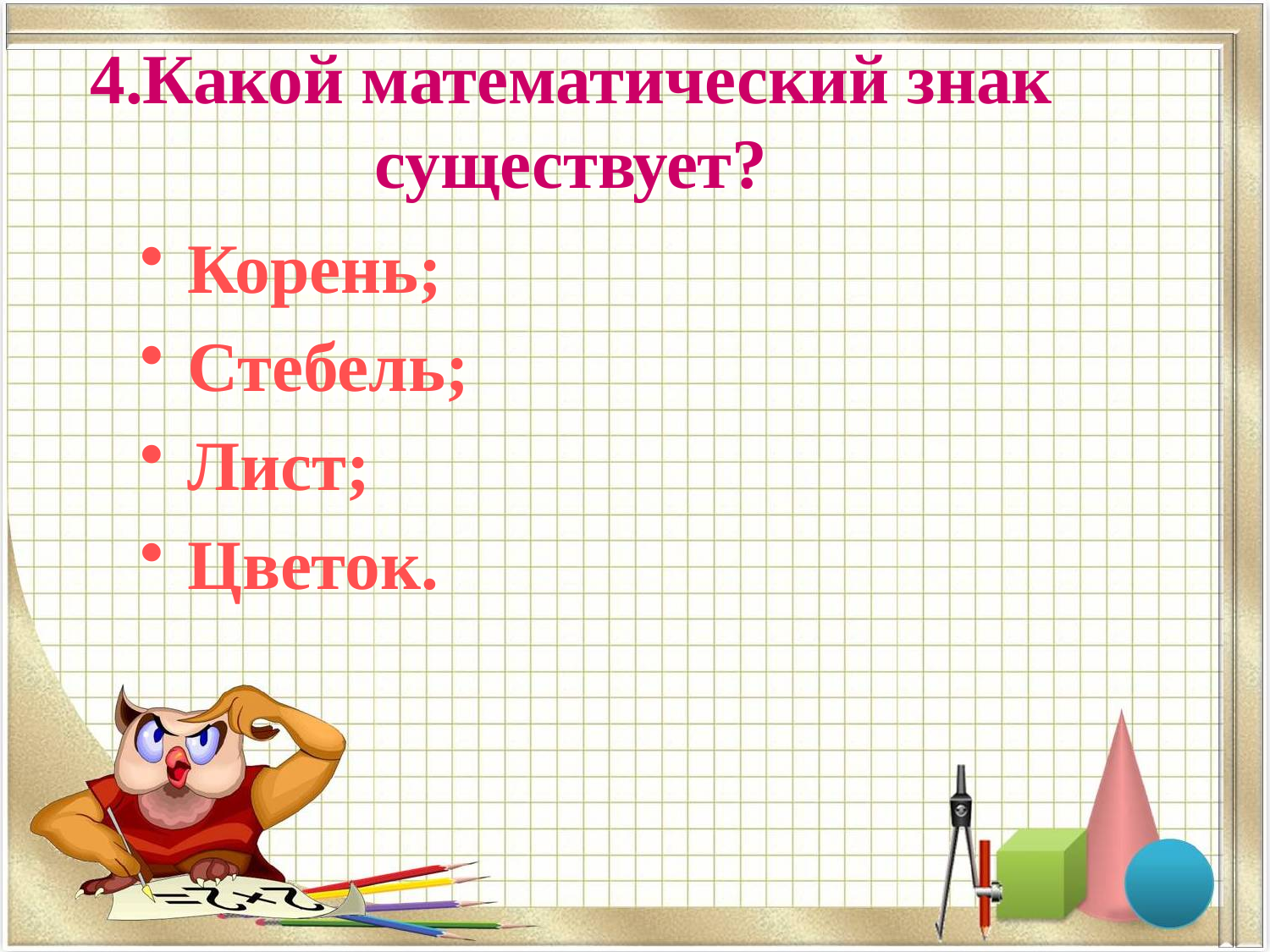

4.Какой математический знак существует?
Корень;
Стебель;
Лист;
Цветок.